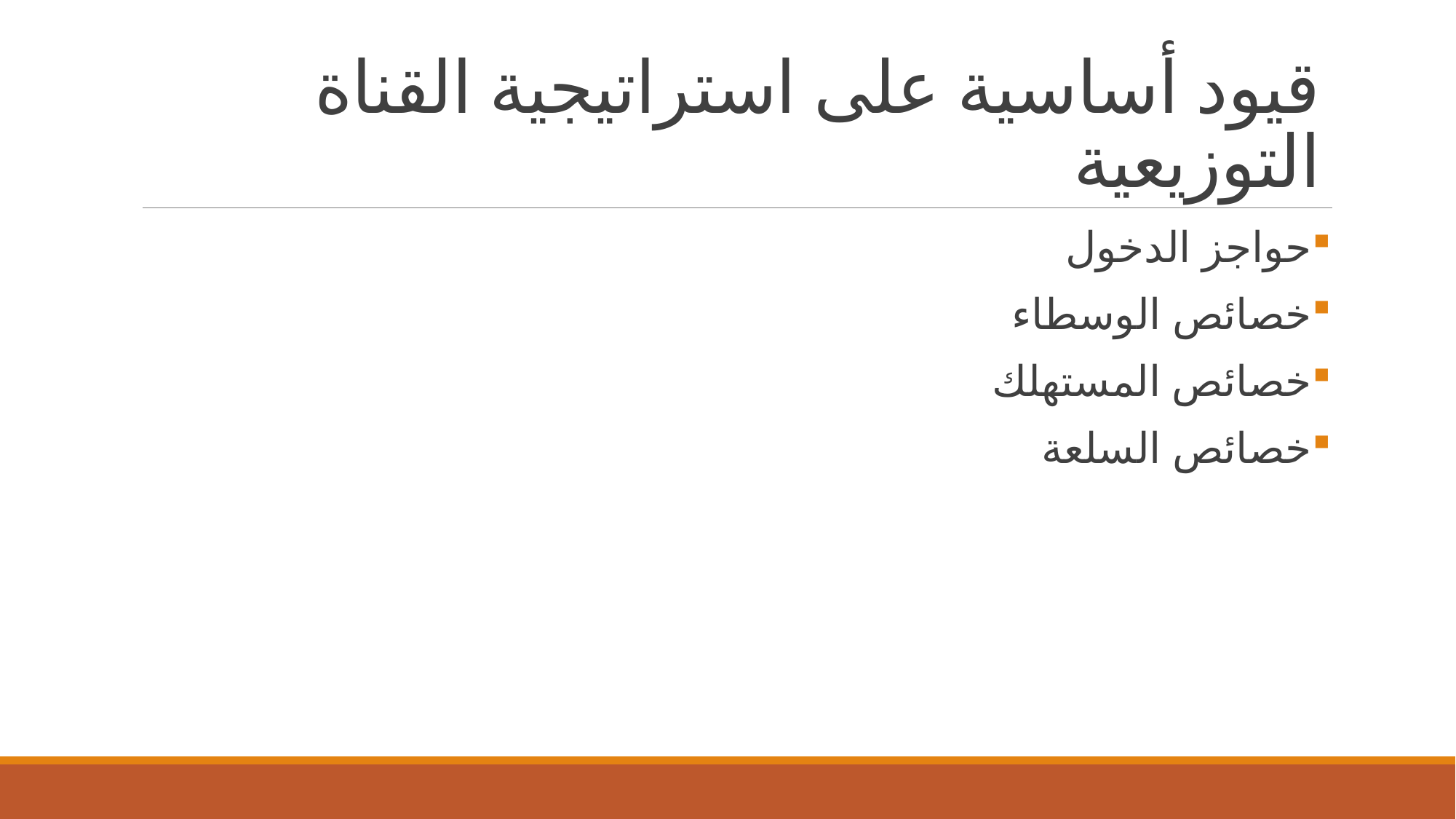

# قيود أساسية على استراتيجية القناة التوزيعية
حواجز الدخول
خصائص الوسطاء
خصائص المستهلك
خصائص السلعة